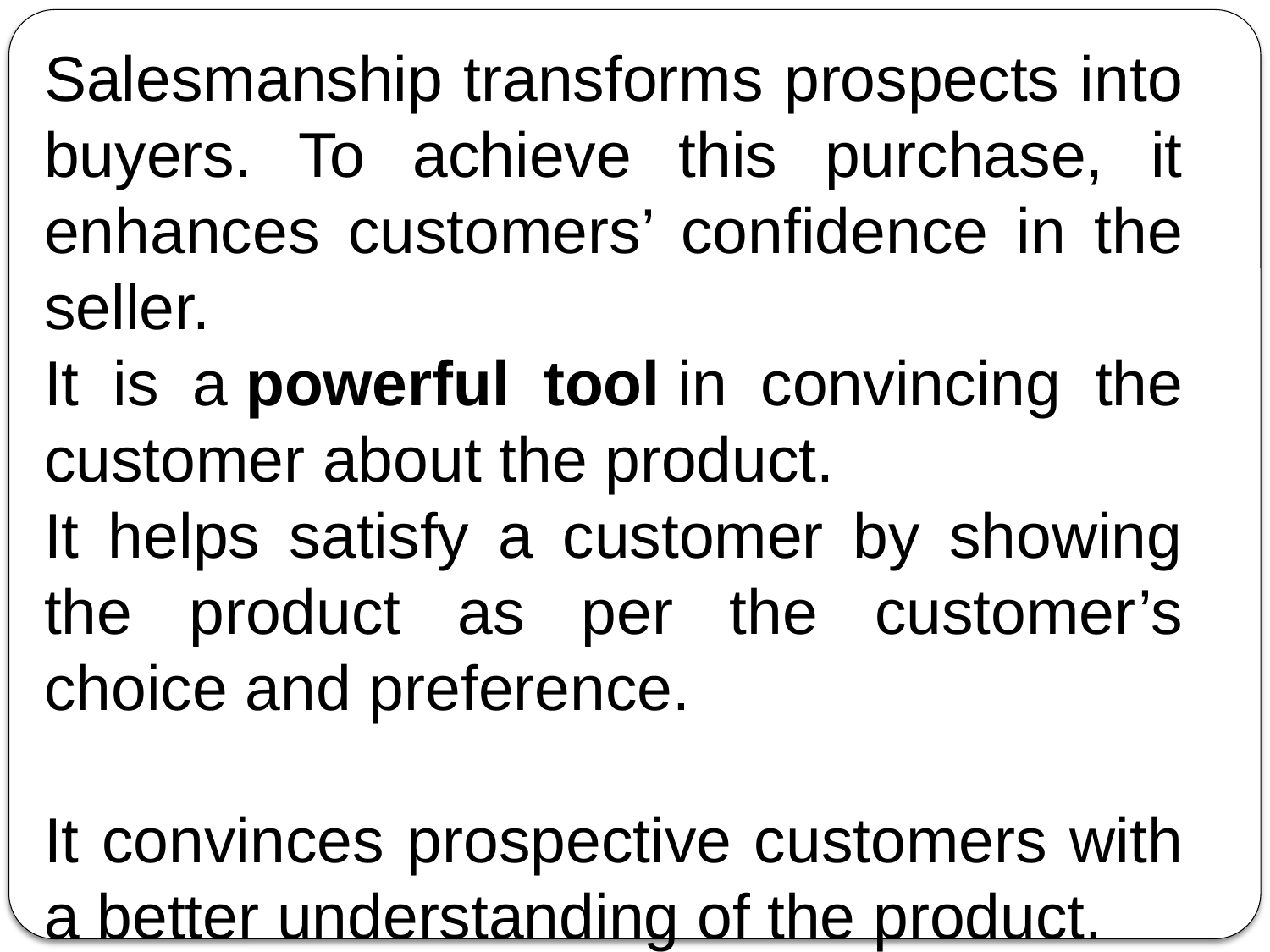

Salesmanship transforms prospects into buyers. To achieve this purchase, it enhances customers’ confidence in the seller.
It is a powerful tool in convincing the customer about the product.
It helps satisfy a customer by showing the product as per the customer’s choice and preference.

It convinces prospective customers with a better understanding of the product.